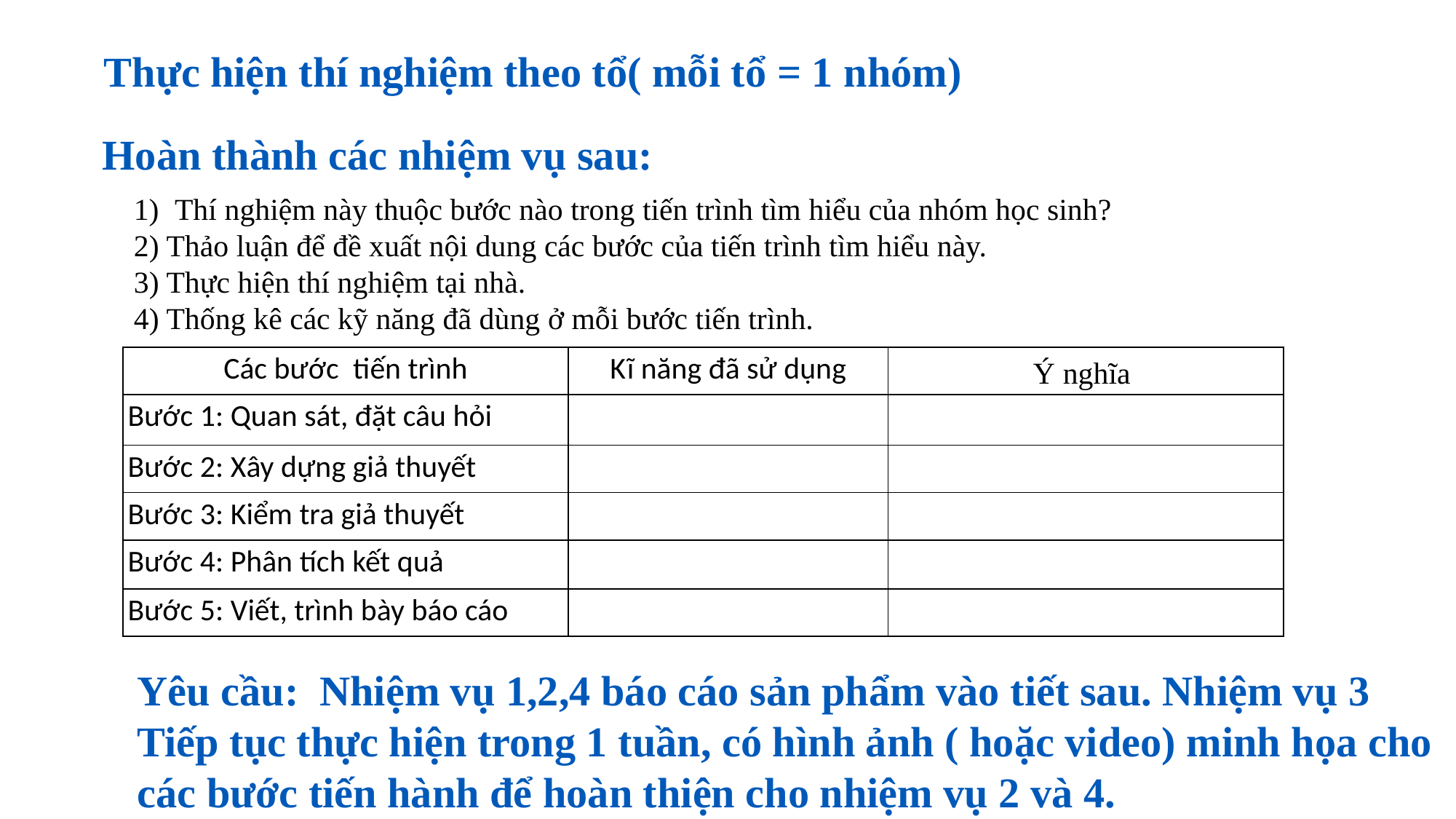

Thực hiện thí nghiệm theo tổ( mỗi tổ = 1 nhóm)
Hoàn thành các nhiệm vụ sau:
Thí nghiệm này thuộc bước nào trong tiến trình tìm hiểu của nhóm học sinh?
2) Thảo luận để đề xuất nội dung các bước của tiến trình tìm hiểu này.
3) Thực hiện thí nghiệm tại nhà.
4) Thống kê các kỹ năng đã dùng ở mỗi bước tiến trình.

| Các bước tiến trình | Kĩ năng đã sử dụng | Ý nghĩa |
| --- | --- | --- |
| Bước 1: Quan sát, đặt câu hỏi |  |  |
| Bước 2: Xây dựng giả thuyết |  |  |
| Bước 3: Kiểm tra giả thuyết |  |  |
| Bước 4: Phân tích kết quả |  |  |
| Bước 5: Viết, trình bày báo cáo |  |  |
Yêu cầu:  Nhiệm vụ 1,2,4 báo cáo sản phẩm vào tiết sau. Nhiệm vụ 3
Tiếp tục thực hiện trong 1 tuần, có hình ảnh ( hoặc video) minh họa cho
các bước tiến hành để hoàn thiện cho nhiệm vụ 2 và 4.